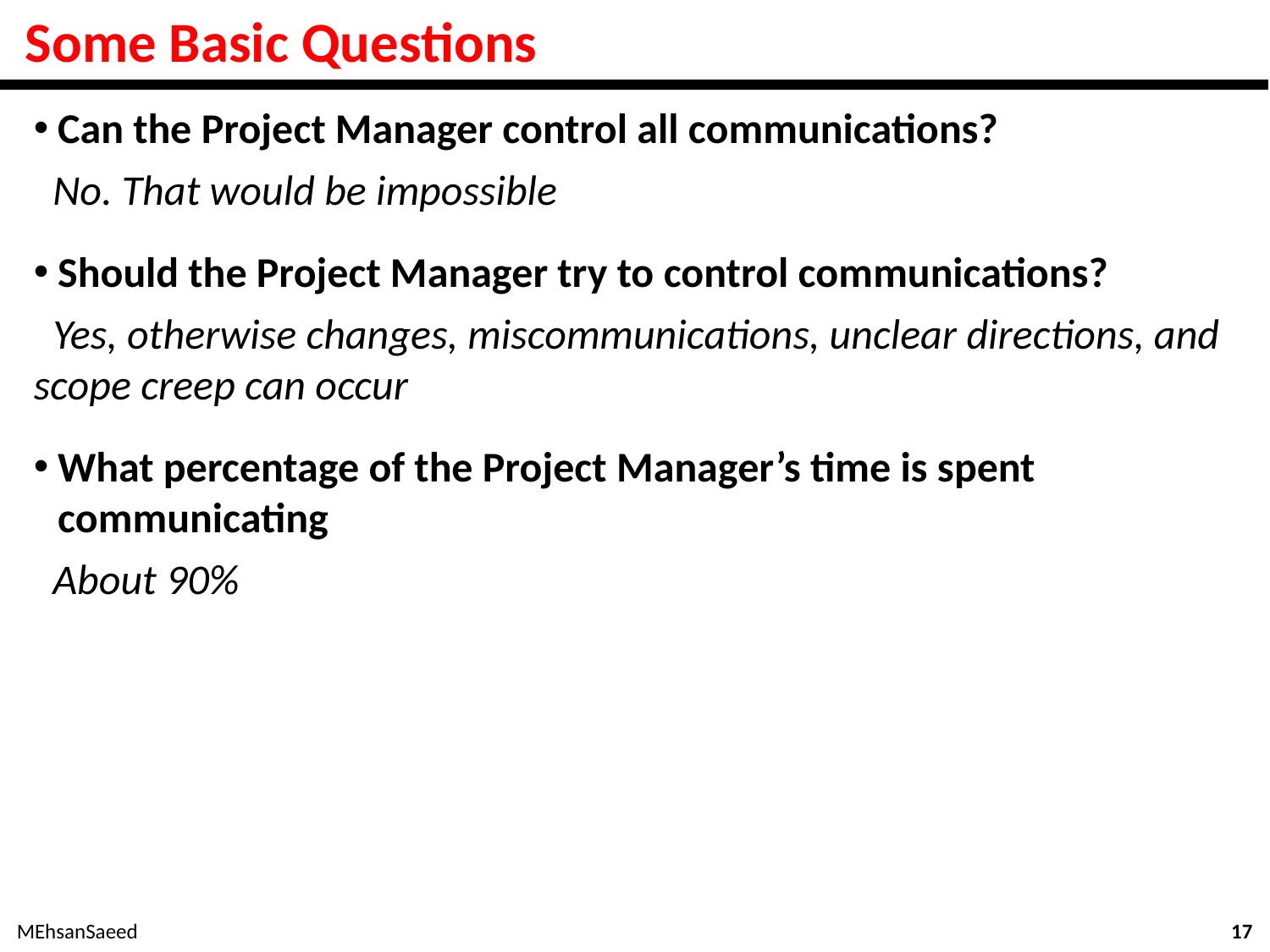

# Some Basic Questions
Can the Project Manager control all communications?
  No. That would be impossible
Should the Project Manager try to control communications?
  Yes, otherwise changes, miscommunications, unclear directions, and scope creep can occur
What percentage of the Project Manager’s time is spent communicating
  About 90%
MEhsanSaeed
17